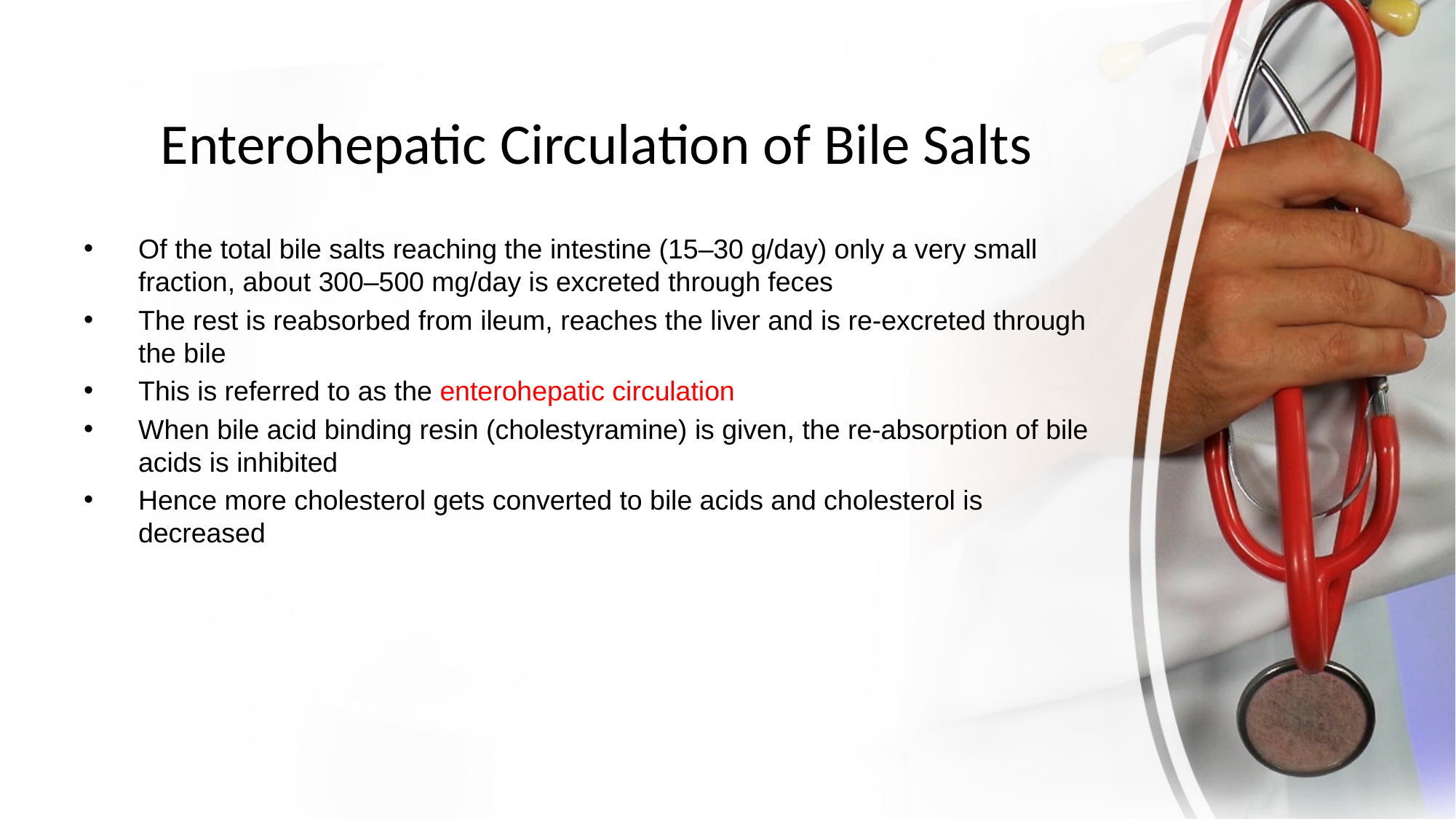

# Enterohepatic Circulation of Bile Salts
Of the total bile salts reaching the intestine (15–30 g/day) only a very small fraction, about 300–500 mg/day is excreted through feces
The rest is reabsorbed from ileum, reaches the liver and is re-excreted through the bile
This is referred to as the enterohepatic circulation
When bile acid binding resin (cholestyramine) is given, the re-absorption of bile acids is inhibited
Hence more cholesterol gets converted to bile acids and cholesterol is decreased